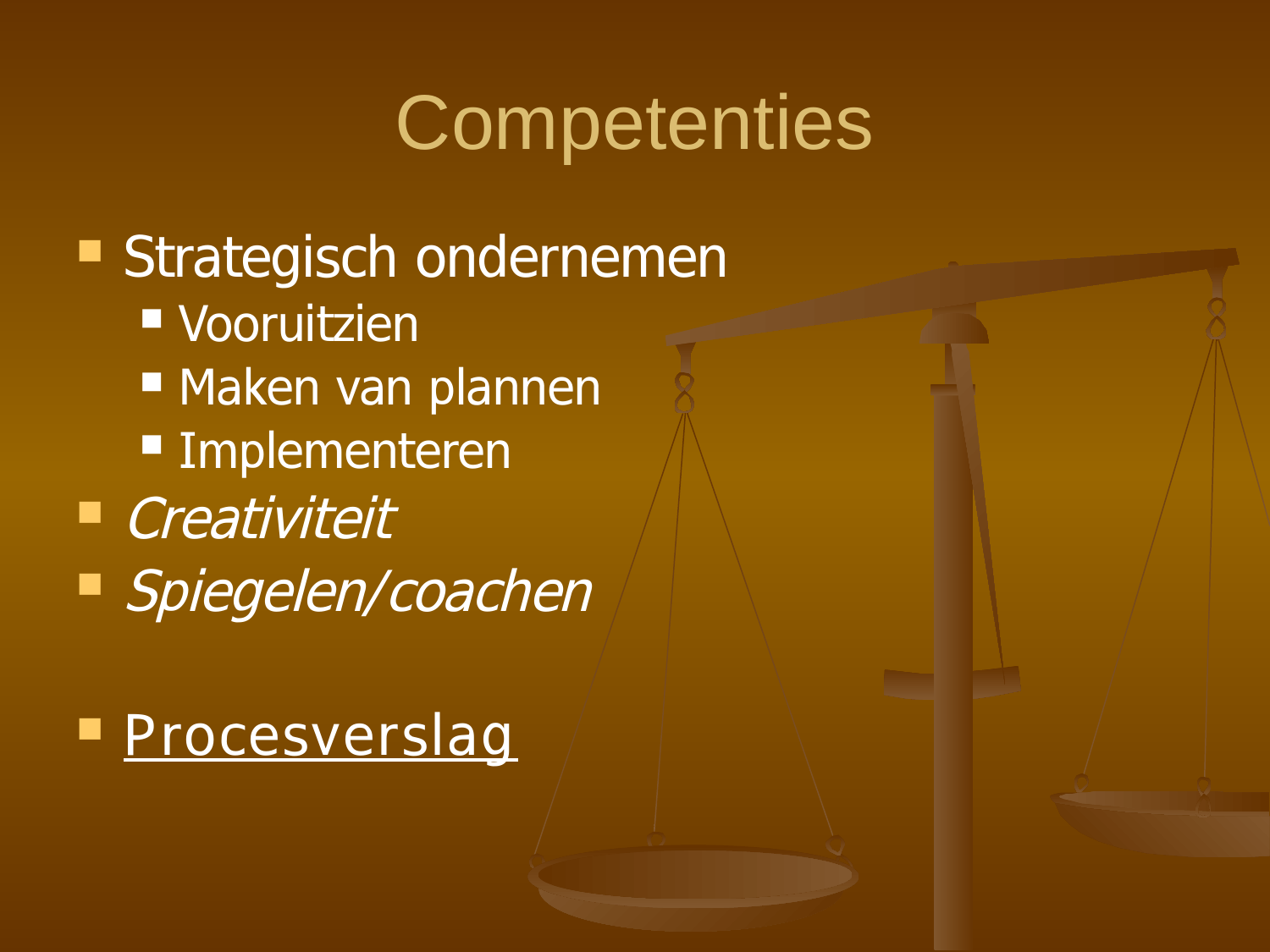

# Competenties
Strategisch ondernemen
Vooruitzien
Maken van plannen
Implementeren
Creativiteit
Spiegelen/coachen

Procesverslag